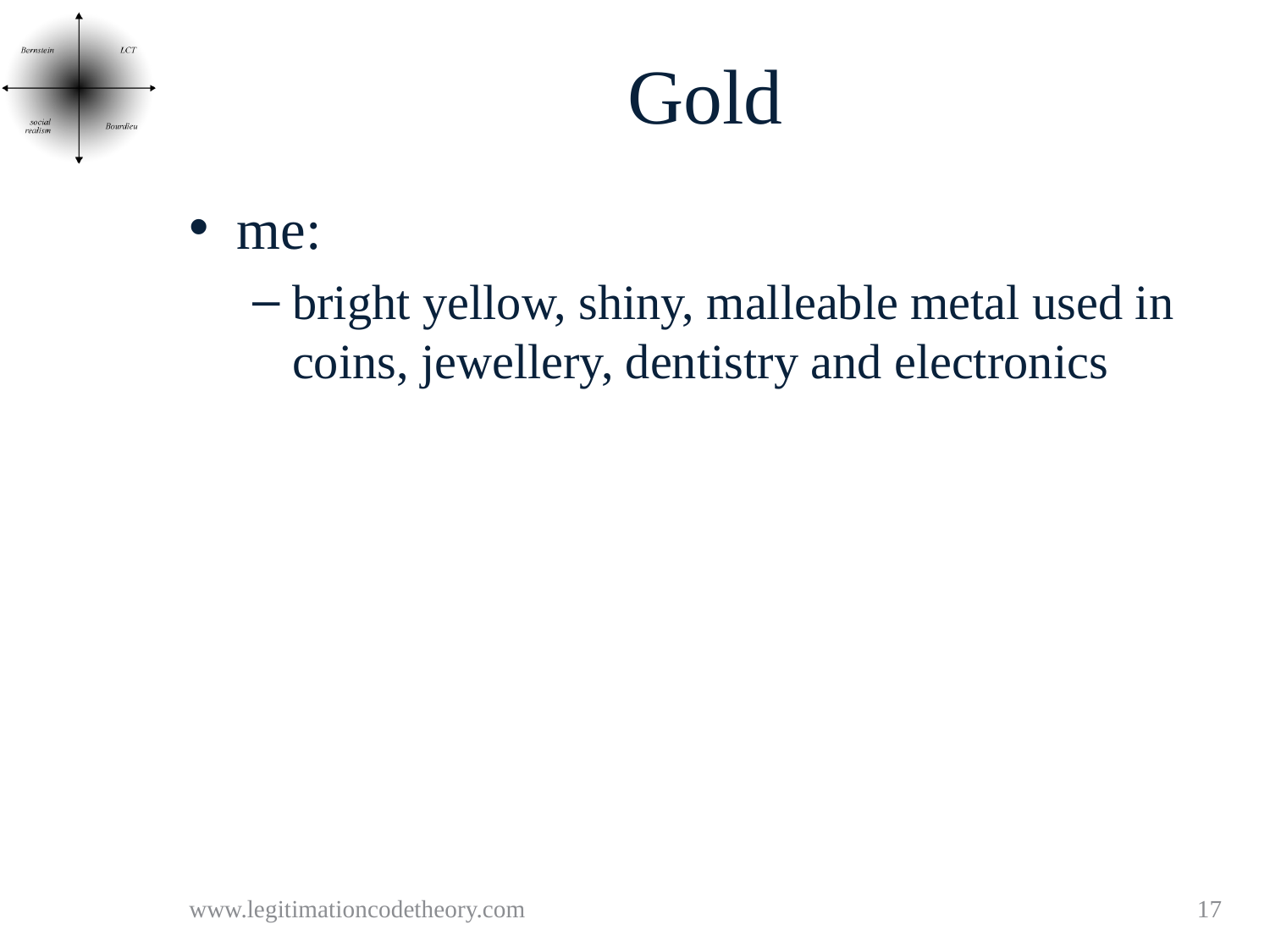

# Gold

me:
bright yellow, shiny, malleable metal used in coins, jewellery, dentistry and electronics
www.legitimationcodetheory.com
17